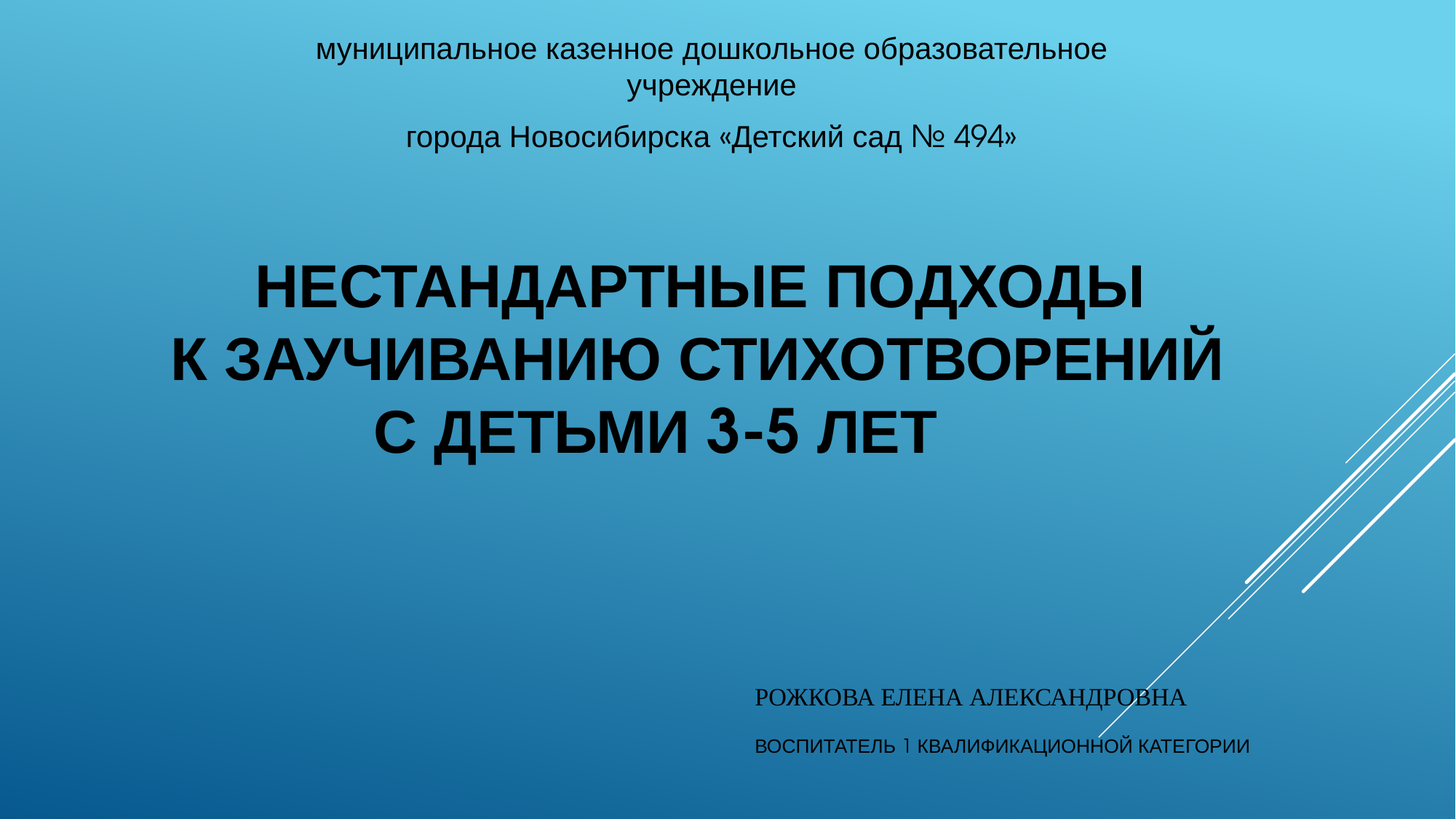

муниципальное казенное дошкольное образовательное учреждение
города Новосибирска «Детский сад № 494»

       НЕСТАНДАРТНЫЕ ПОДХОДЫ
  К ЗАУЧИВАНИЮ СТИХОТВОРЕНИЙ
              С ДЕТЬМИ 3-5 ЛЕТ
# Рожкова Елена Александровна воспитатель 1 квалификационной категории